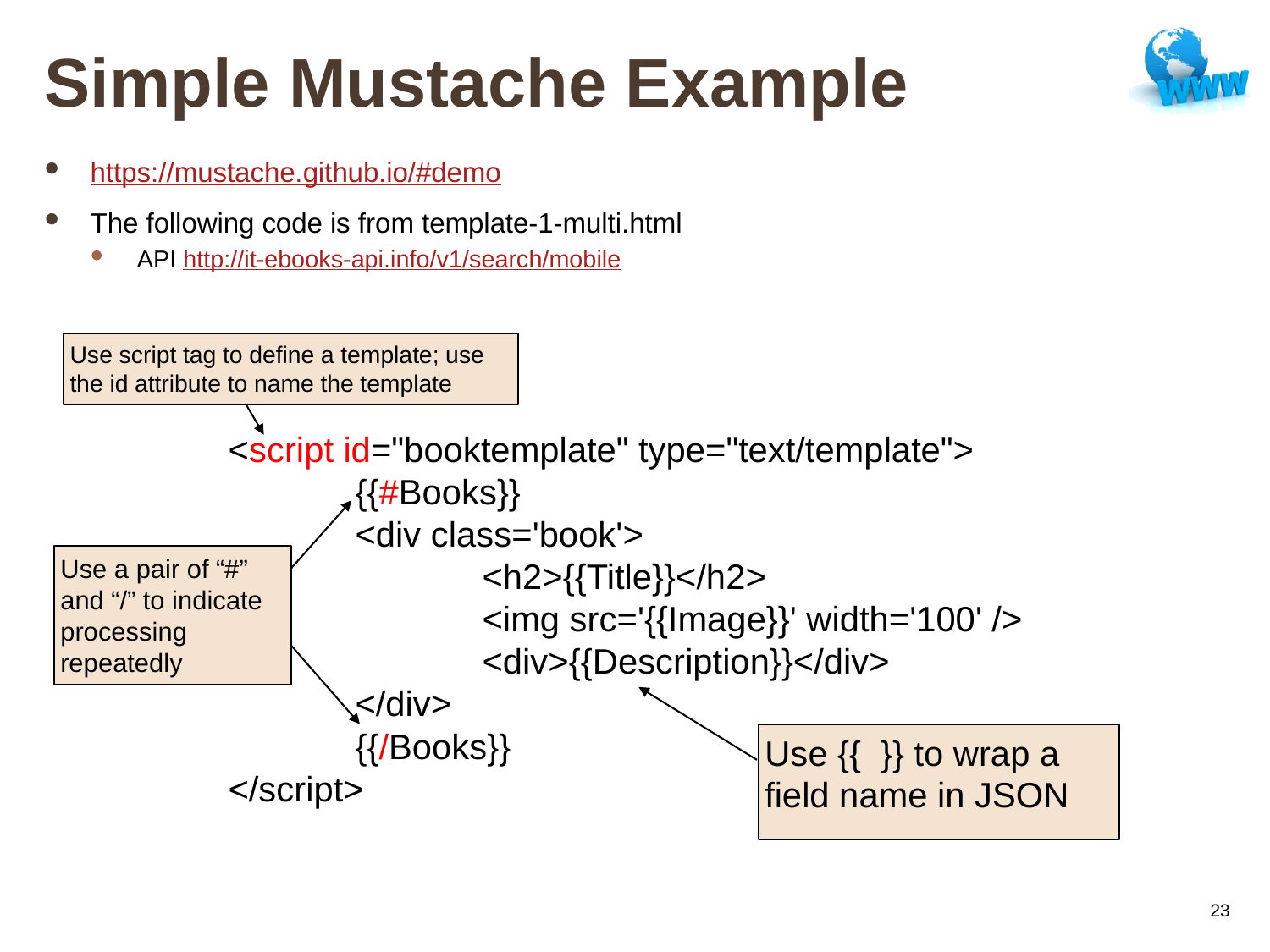

# Simple Mustache Example
https://mustache.github.io/#demo
The following code is from template-1-multi.html
API http://it-ebooks-api.info/v1/search/mobile
Use script tag to define a template; use the id attribute to name the template
<script id="booktemplate" type="text/template">
	{{#Books}}
	<div class='book'>
		<h2>{{Title}}</h2>
		<img src='{{Image}}' width='100' />
		<div>{{Description}}</div>
	</div>
	{{/Books}}
</script>
Use a pair of “#” and “/” to indicate processing repeatedly
Use {{  }} to wrap a field name in JSON
23